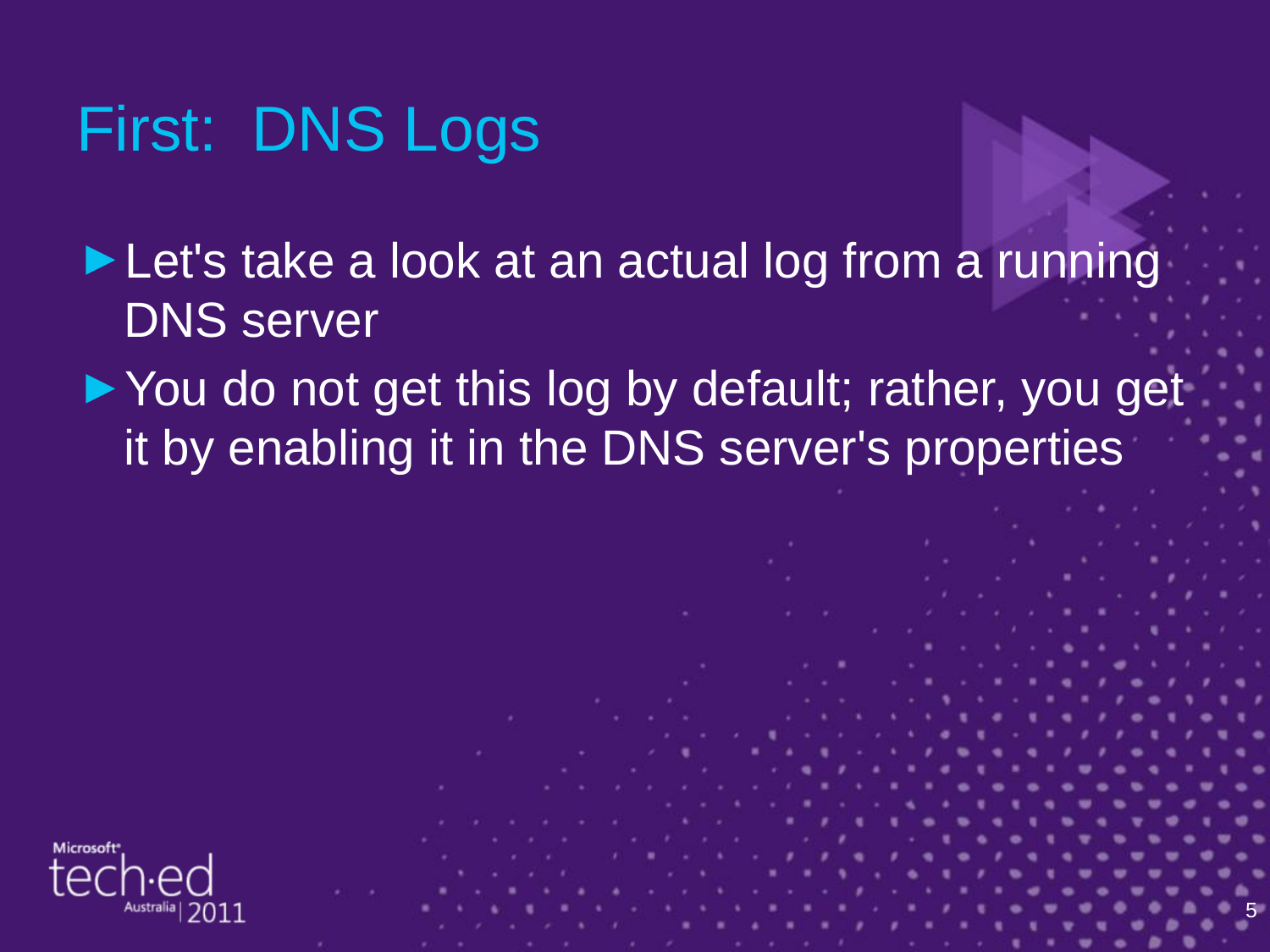

# First:  DNS Logs
Let's take a look at an actual log from a running DNS server
You do not get this log by default; rather, you get it by enabling it in the DNS server's properties
5